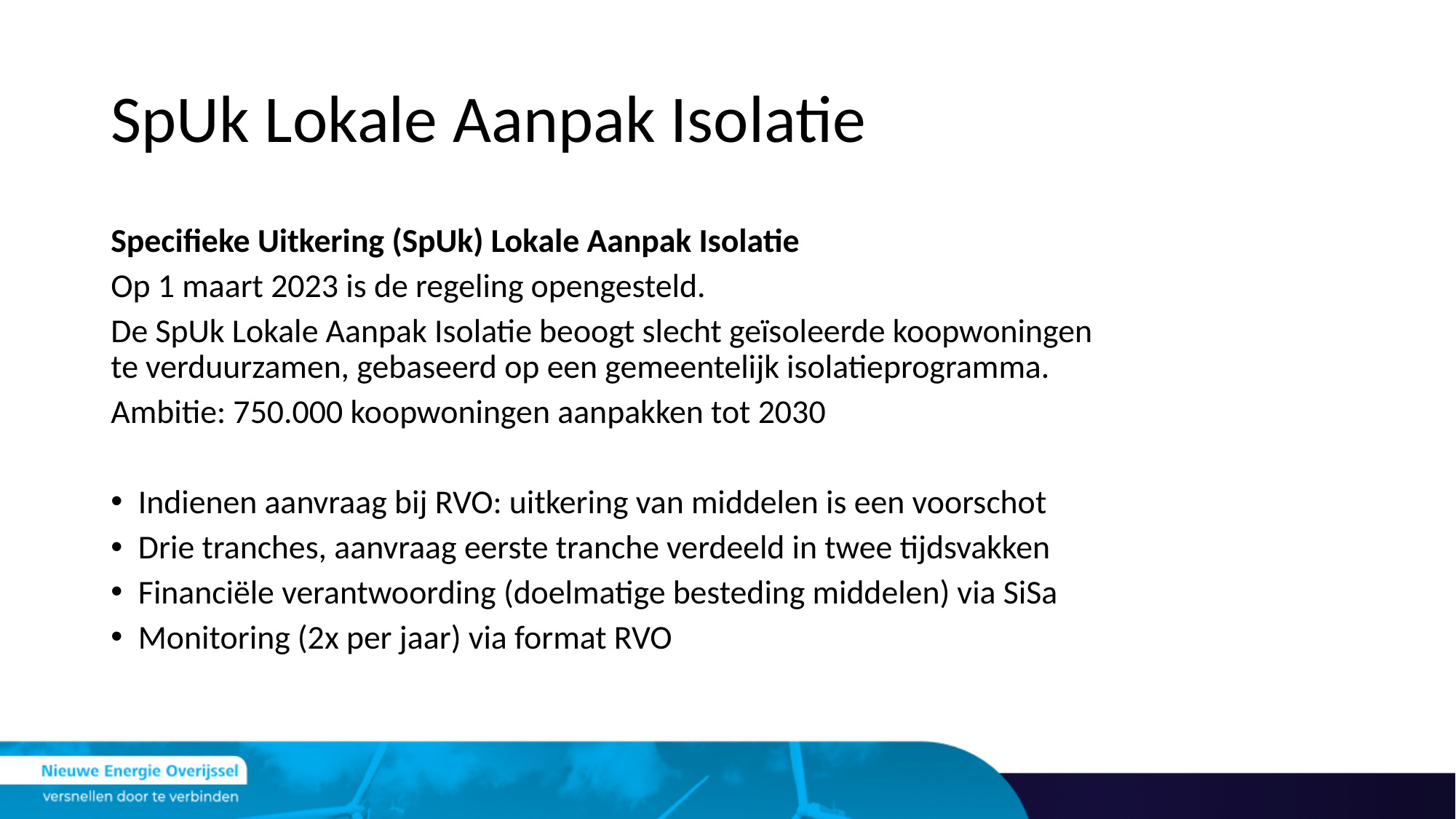

# SpUk Lokale Aanpak Isolatie
Specifieke Uitkering (SpUk) Lokale Aanpak Isolatie
Op 1 maart 2023 is de regeling opengesteld.
De SpUk Lokale Aanpak Isolatie beoogt slecht geïsoleerde koopwoningen te verduurzamen, gebaseerd op een gemeentelijk isolatieprogramma.
Ambitie: 750.000 koopwoningen aanpakken tot 2030

Indienen aanvraag bij RVO: uitkering van middelen is een voorschot
Drie tranches, aanvraag eerste tranche verdeeld in twee tijdsvakken
Financiële verantwoording (doelmatige besteding middelen) via SiSa
Monitoring (2x per jaar) via format RVO